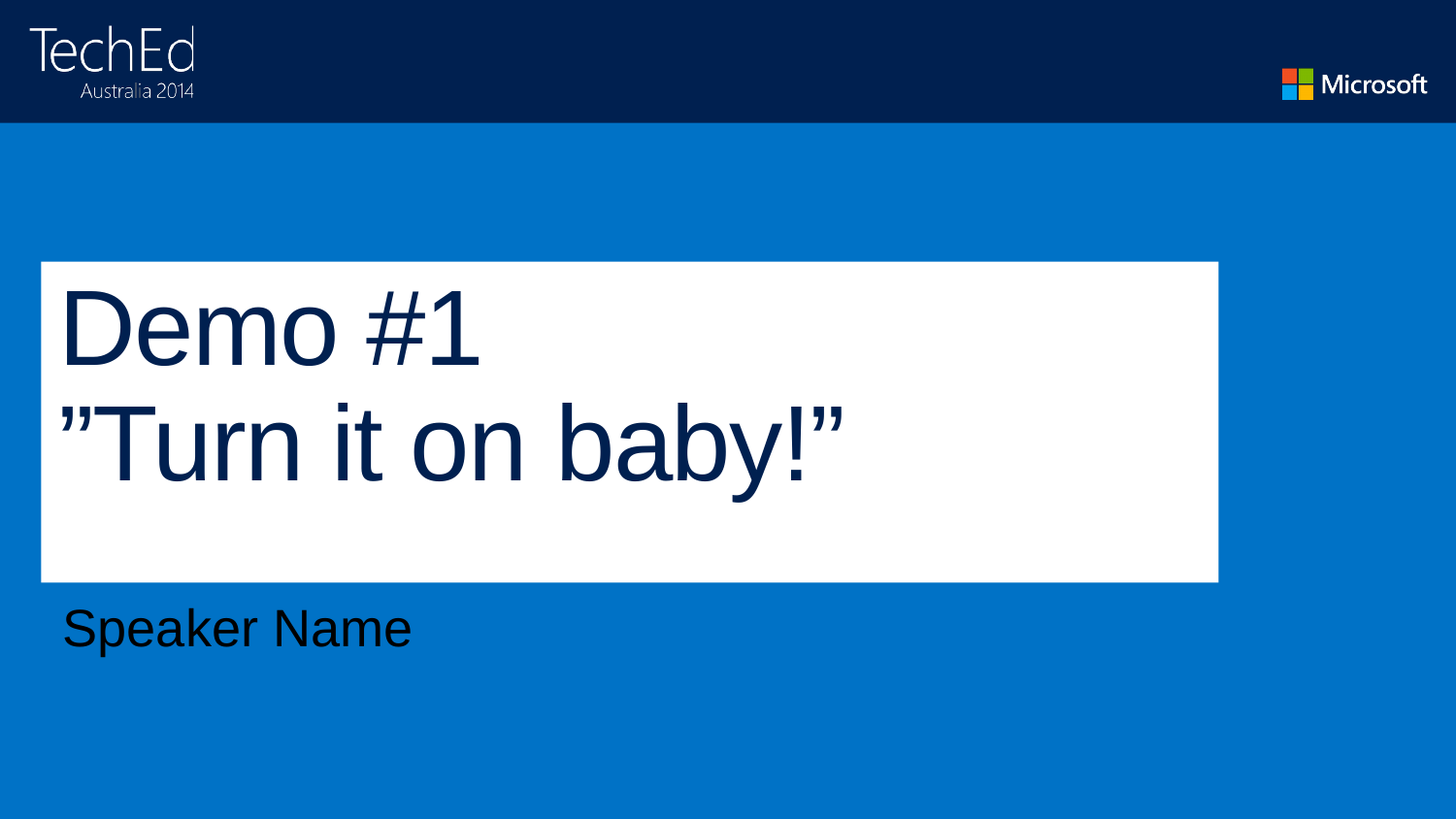

# Demo #1 ”Turn it on baby!”
Speaker Name